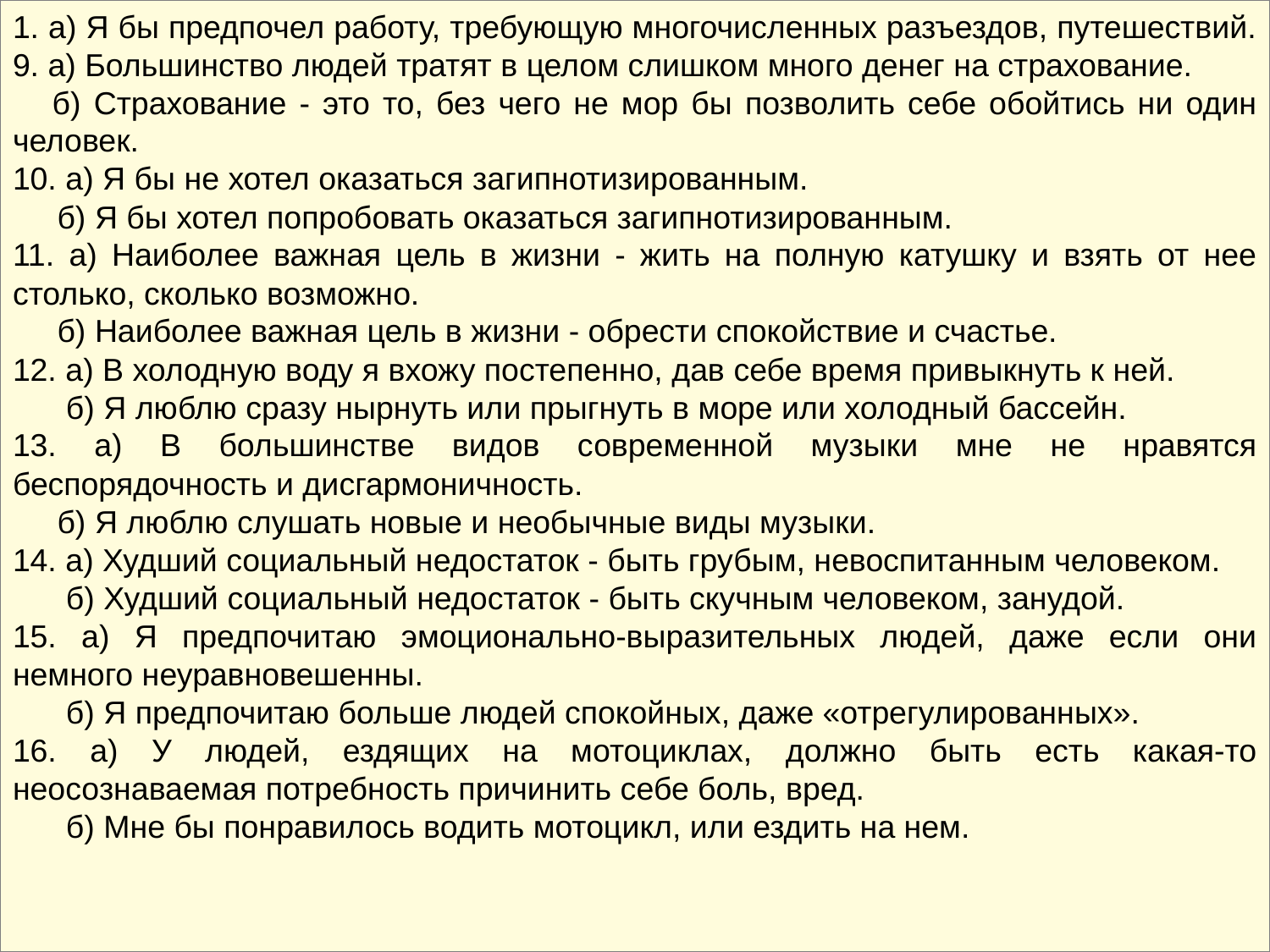

1. а) Я бы предпочел работу, требующую многочисленных разъездов, путешествий. 9. а) Большинство людей тратят в целом слишком много денег на страхование.
    б) Страхование - это то, без чего не мор бы позволить себе обойтись ни один человек.
10. а) Я бы не хотел оказаться загипнотизированным.
     б) Я бы хотел попробовать оказаться загипнотизированным.
11. а) Наиболее важная цель в жизни - жить на полную катушку и взять от нее столько, сколько возможно.
     б) Наиболее важная цель в жизни - обрести спокойствие и счастье.
12. а) В холодную воду я вхожу постепенно, дав себе время привыкнуть к ней.
      б) Я люблю сразу нырнуть или прыгнуть в море или холодный бассейн.
13. а) В большинстве видов современной музыки мне не нравятся беспорядочность и дисгармоничность.
     б) Я люблю слушать новые и необычные виды музыки.
14. а) Худший социальный недостаток - быть грубым, невоспитанным человеком.
      б) Худший социальный недостаток - быть скучным человеком, занудой.
15. а) Я предпочитаю эмоционально-выразительных людей, даже если они немного неуравновешенны.
      б) Я предпочитаю больше людей спокойных, даже «отрегулированных».
16. а) У людей, ездящих на мотоциклах, должно быть есть какая-то неосознаваемая потребность причинить себе боль, вред.
      б) Мне бы понравилось водить мотоцикл, или ездить на нем.